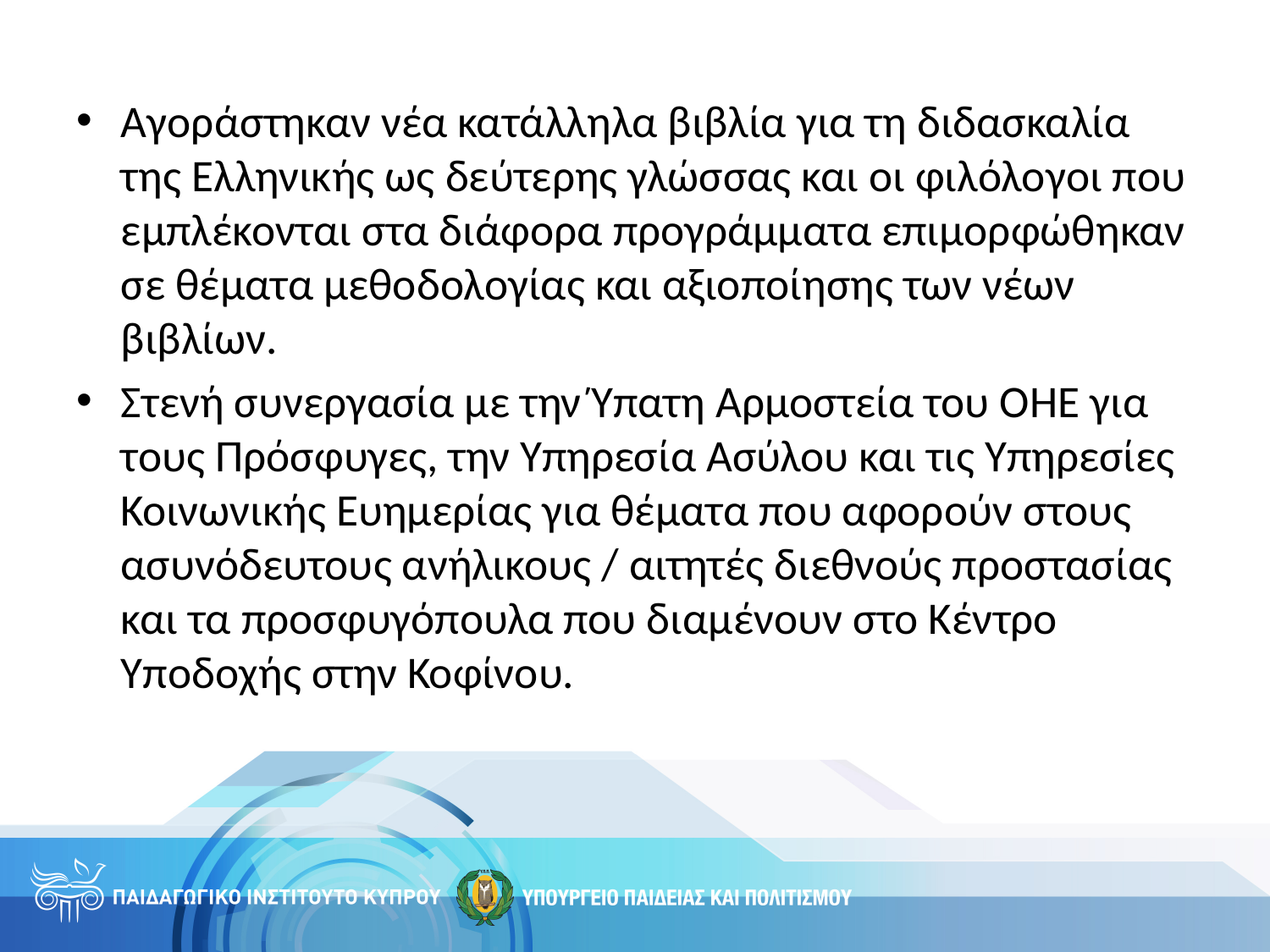

#
Αγοράστηκαν νέα κατάλληλα βιβλία για τη διδασκαλία της Ελληνικής ως δεύτερης γλώσσας και οι φιλόλογοι που εμπλέκονται στα διάφορα προγράμματα επιμορφώθηκαν σε θέματα μεθοδολογίας και αξιοποίησης των νέων βιβλίων.
Στενή συνεργασία με την Ύπατη Αρμοστεία του ΟΗΕ για τους Πρόσφυγες, την Υπηρεσία Ασύλου και τις Υπηρεσίες Κοινωνικής Ευημερίας για θέματα που αφορούν στους ασυνόδευτους ανήλικους / αιτητές διεθνούς προστασίας και τα προσφυγόπουλα που διαμένουν στο Κέντρο Υποδοχής στην Κοφίνου.